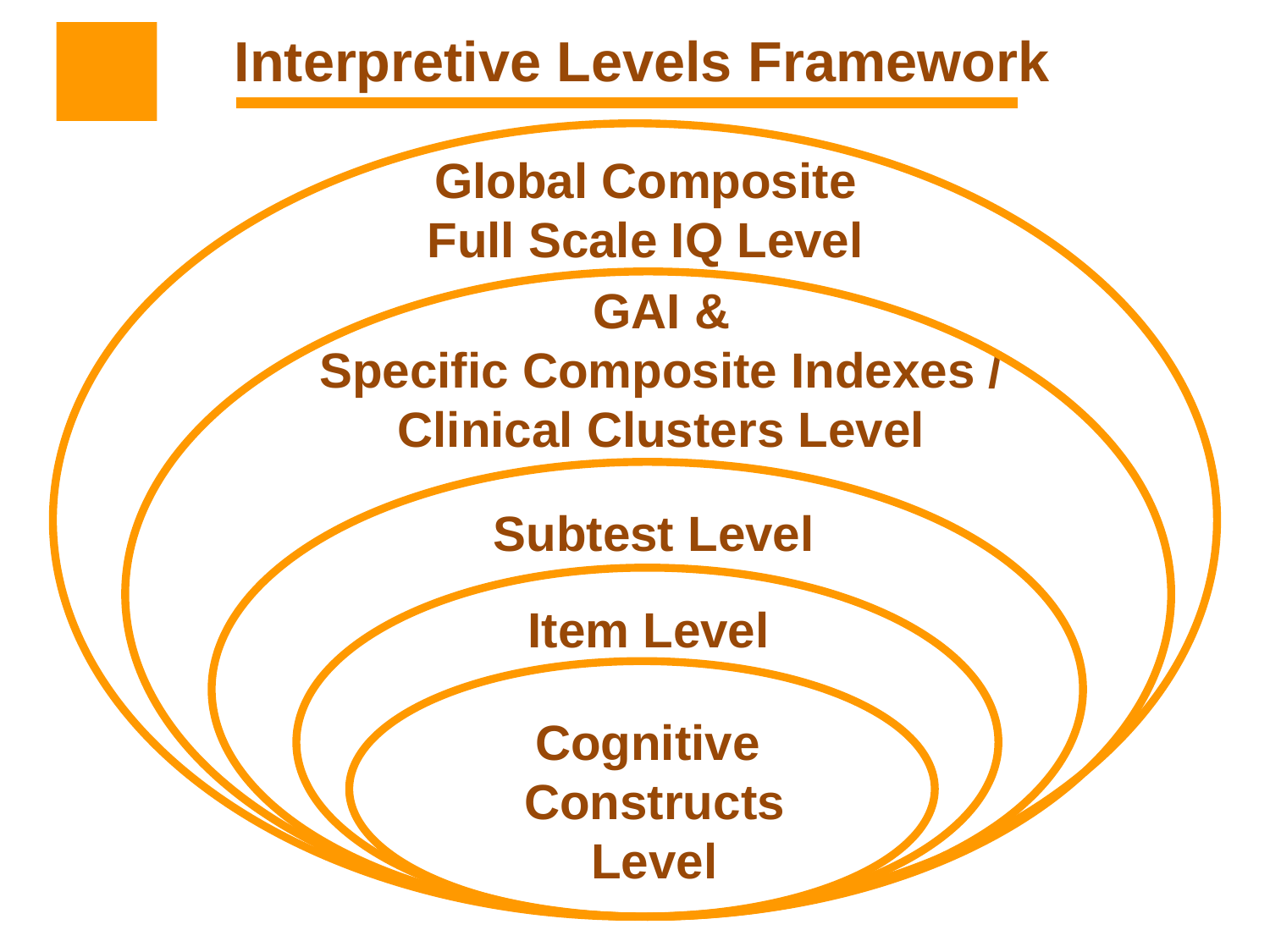

Interpretive Levels Framework

Global Composite
Full Scale IQ Level

GAI &
Specific Composite Indexes / Clinical Clusters Level

Subtest Level

Item Level

Cognitive
Constructs
Level